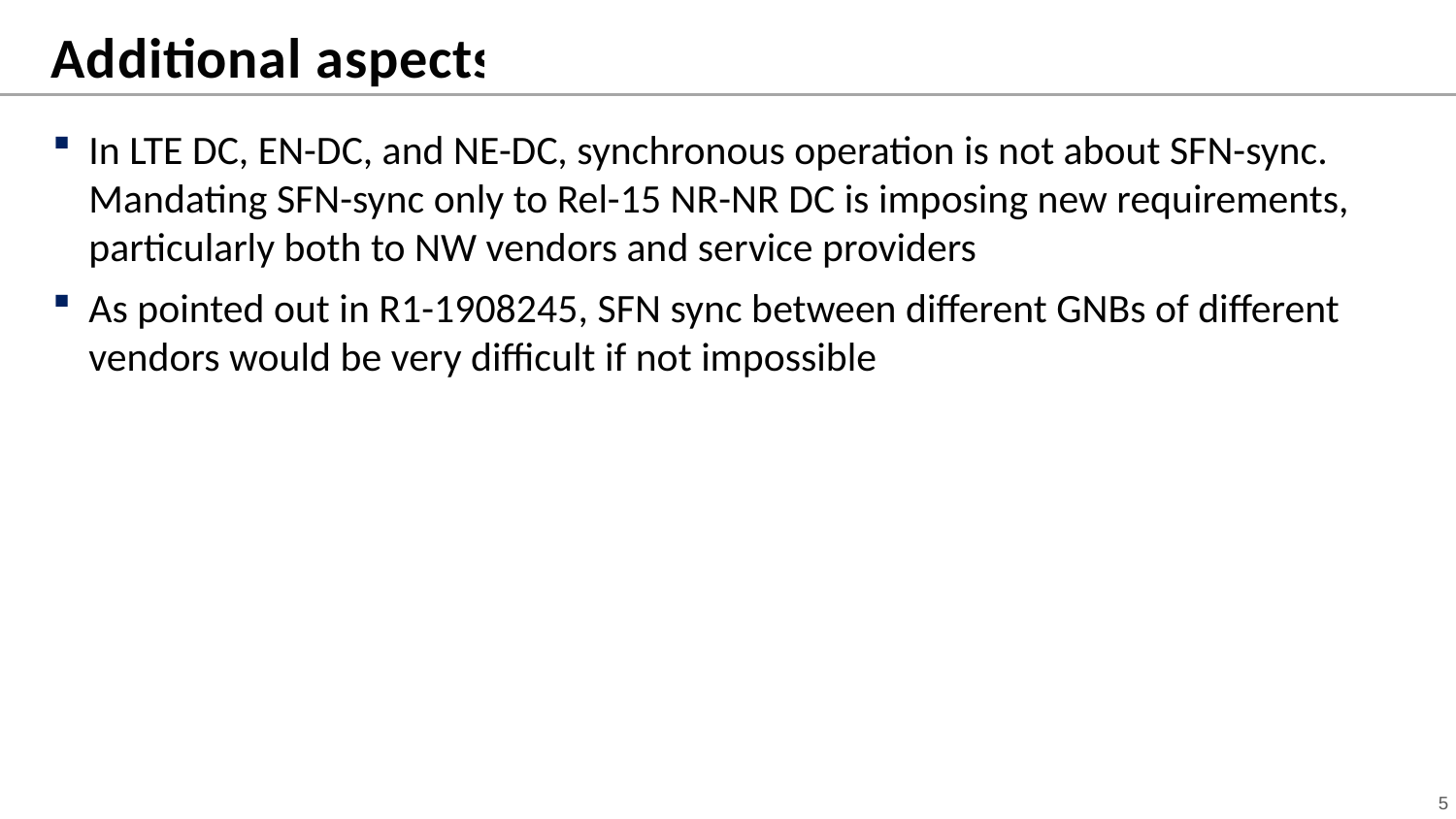

# Additional aspects
In LTE DC, EN-DC, and NE-DC, synchronous operation is not about SFN-sync. Mandating SFN-sync only to Rel-15 NR-NR DC is imposing new requirements, particularly both to NW vendors and service providers
As pointed out in R1-1908245, SFN sync between different GNBs of different vendors would be very difficult if not impossible